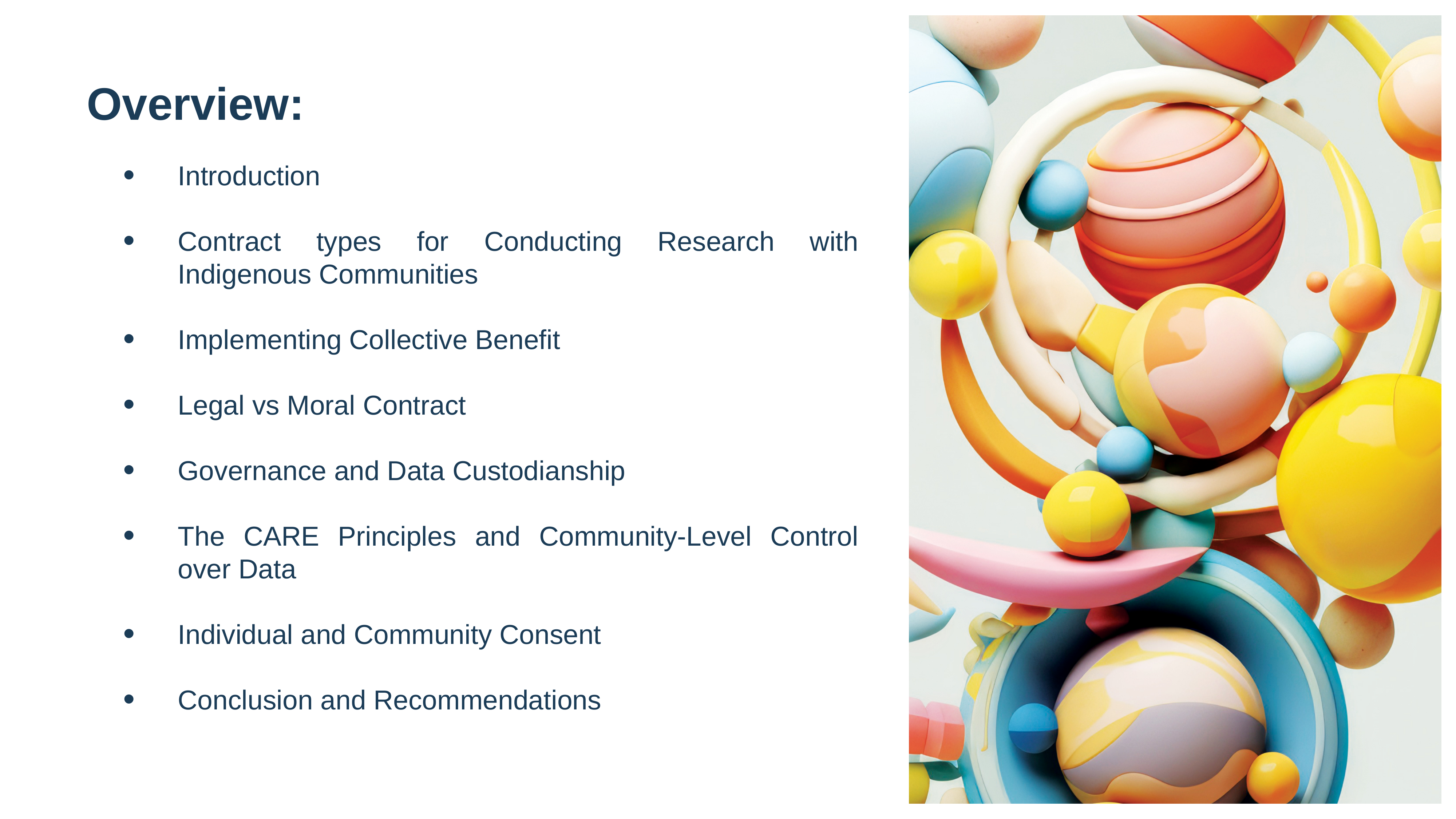

Overview:

Introduction

Contract types for Conducting Research with Indigenous Communities

Implementing Collective Benefit

Legal vs Moral Contract

Governance and Data Custodianship

The CARE Principles and Community-Level Control over Data

Individual and Community Consent

Conclusion and Recommendations